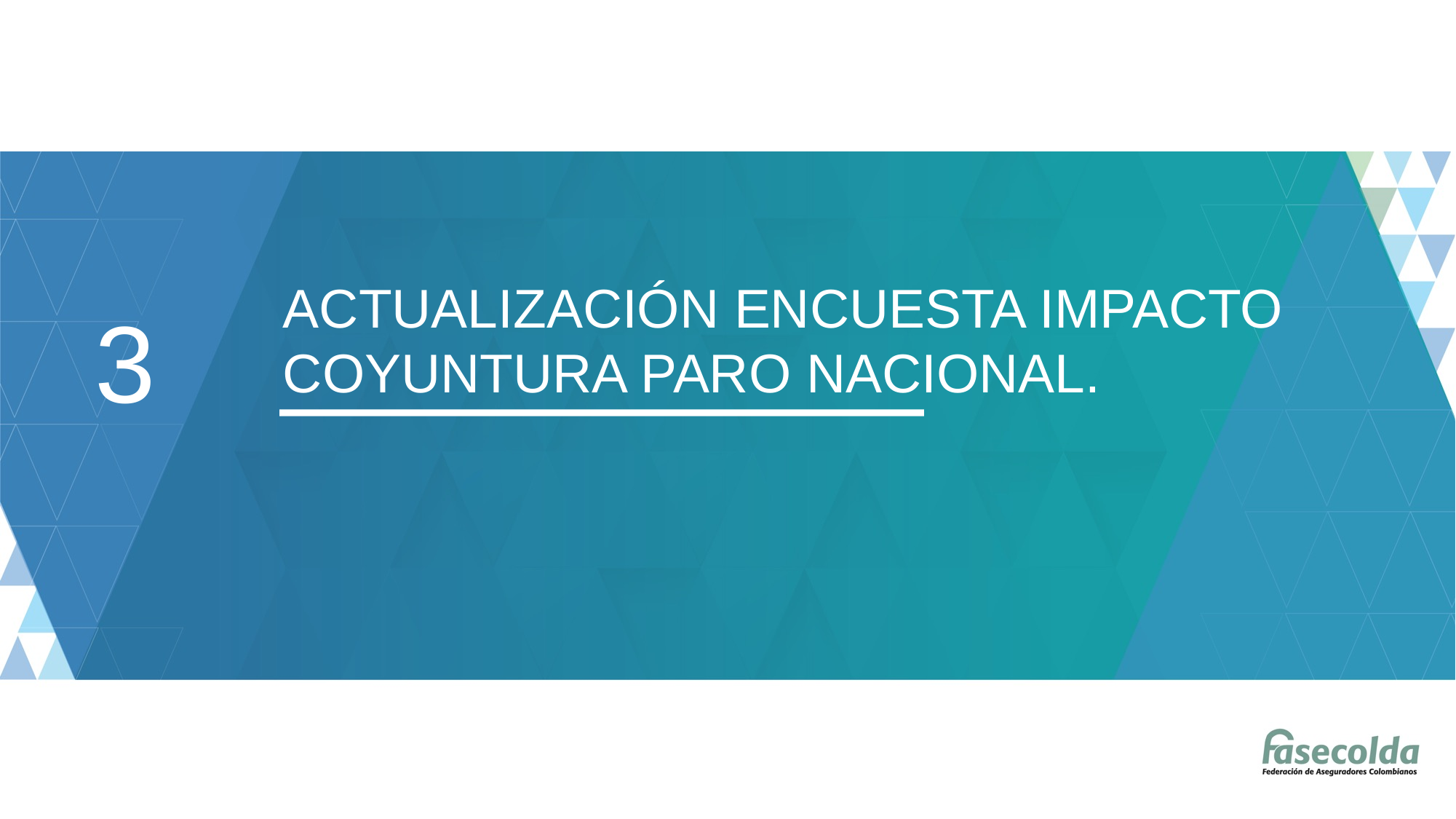

ACTUALIZACIÓN ENCUESTA IMPACTO COYUNTURA PARO NACIONAL.

3